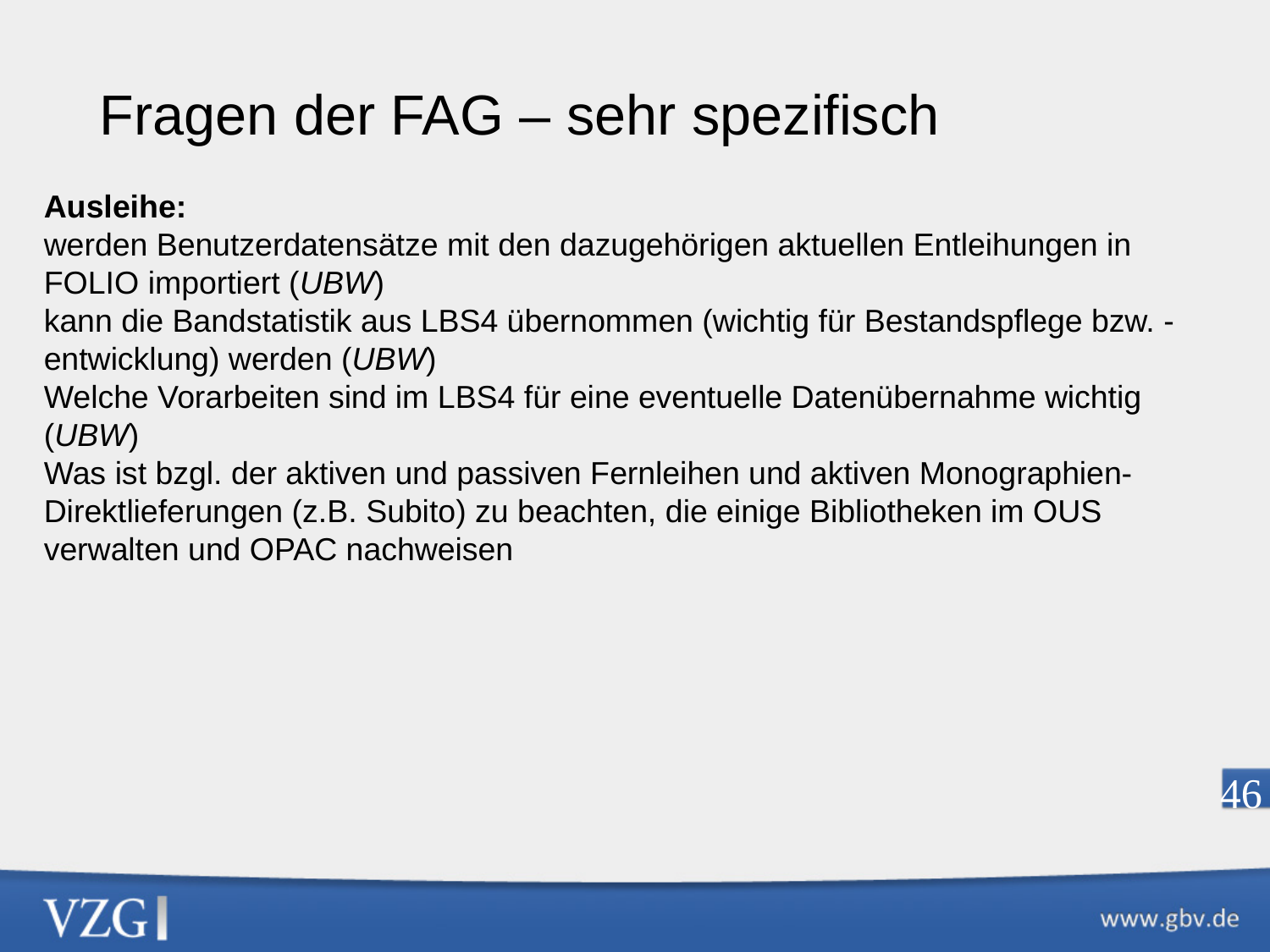

Fragen der FAG – sehr spezifisch

Ausleihe:
werden Benutzerdatensätze mit den dazugehörigen aktuellen Entleihungen in FOLIO importiert (UBW)
kann die Bandstatistik aus LBS4 übernommen (wichtig für Bestandspflege bzw. - entwicklung) werden (UBW)
Welche Vorarbeiten sind im LBS4 für eine eventuelle Datenübernahme wichtig (UBW)
Was ist bzgl. der aktiven und passiven Fernleihen und aktiven Monographien-Direktlieferungen (z.B. Subito) zu beachten, die einige Bibliotheken im OUS verwalten und OPAC nachweisen
46